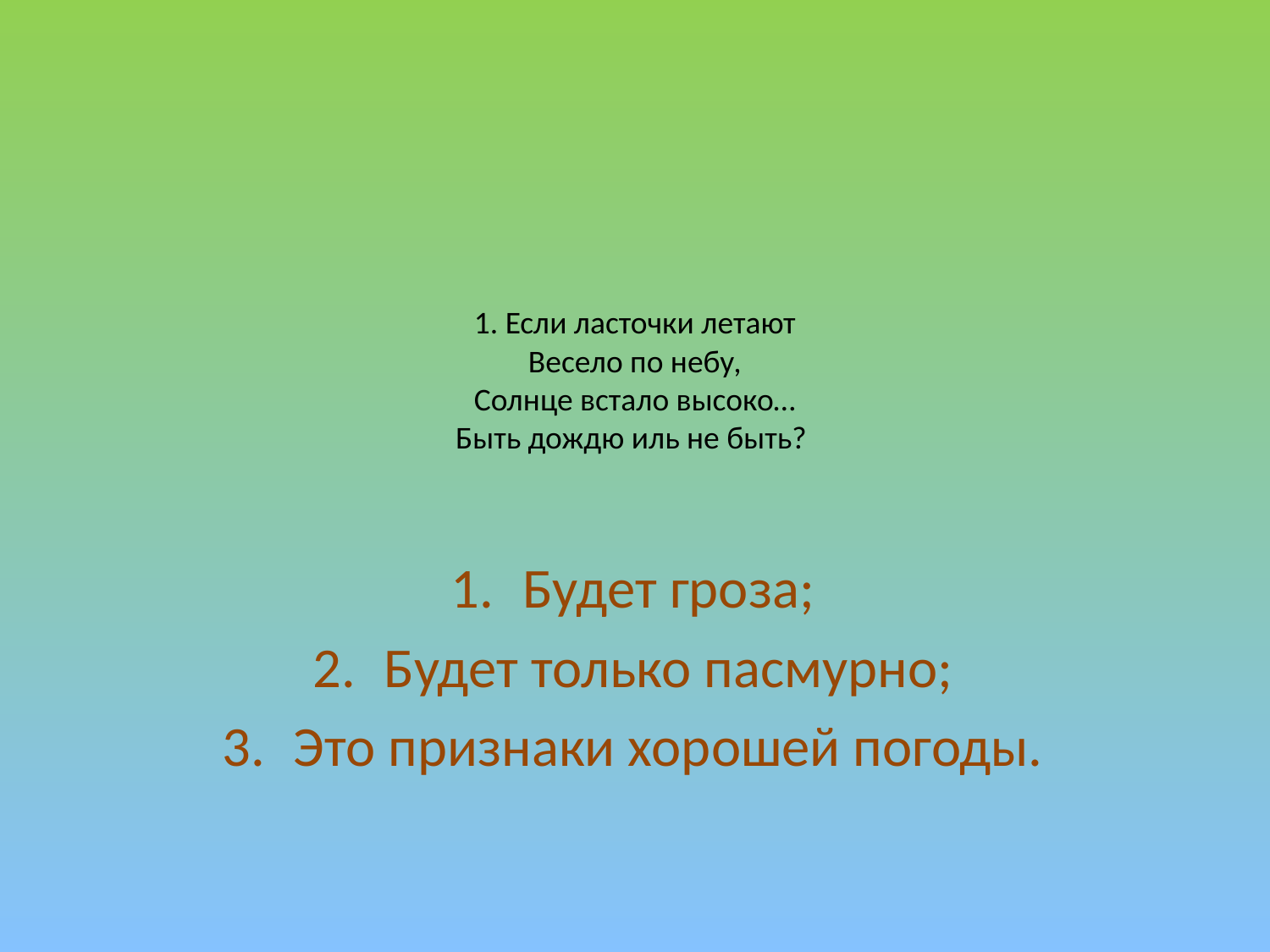

# 1. Если ласточки летают Весело по небу, Солнце встало высоко… Быть дождю иль не быть?
Будет гроза;
Будет только пасмурно;
Это признаки хорошей погоды.